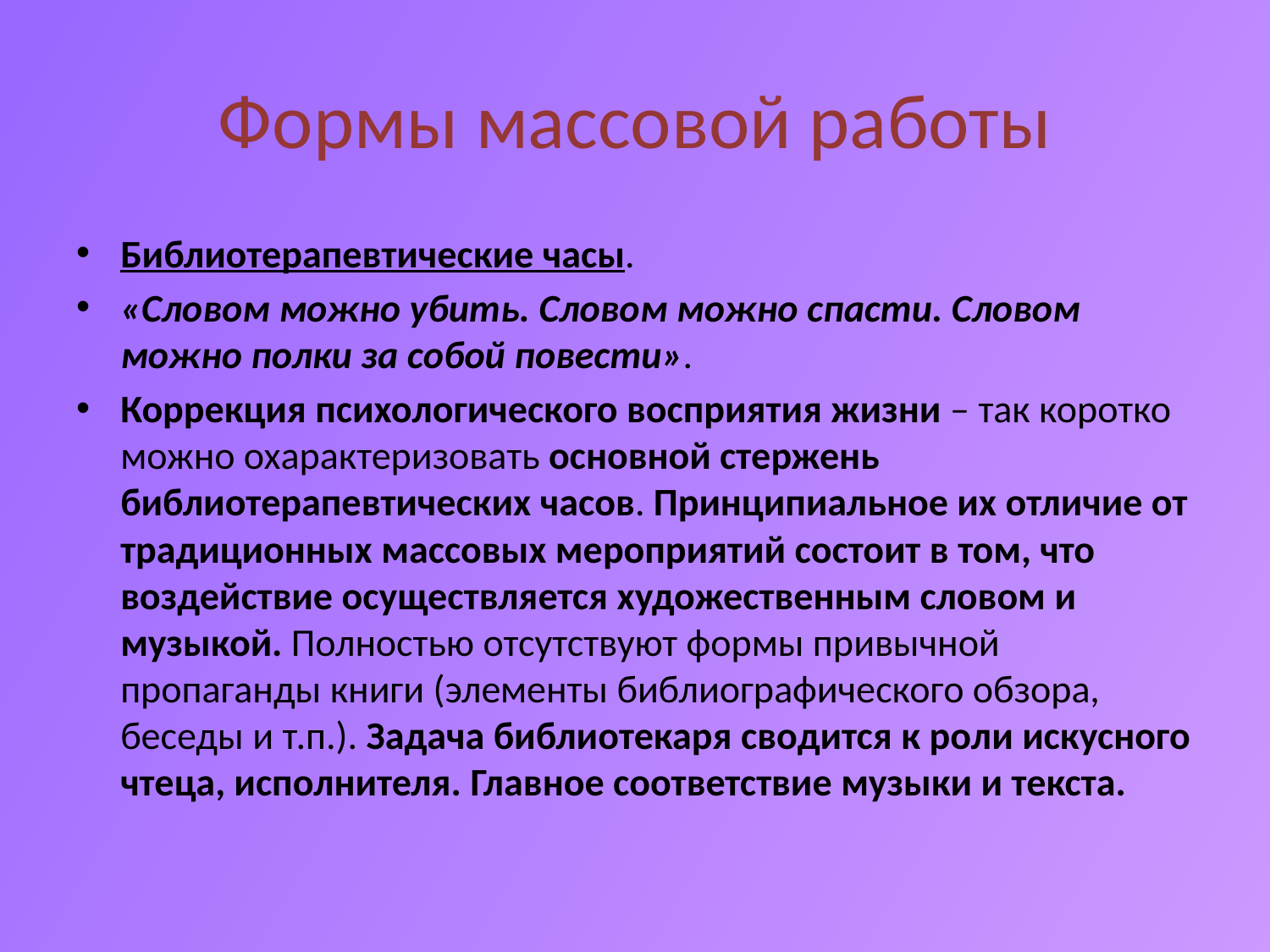

# Формы массовой работы
Библиотерапевтические часы.
«Словом можно убить. Словом можно спасти. Словом можно полки за собой повести».
Коррекция психологического восприятия жизни – так коротко можно охарактеризовать основной стержень библиотерапевтических часов. Принципиальное их отличие от традиционных массовых мероприятий состоит в том, что воздействие осуществляется художественным словом и музыкой. Полностью отсутствуют формы привычной пропаганды книги (элементы библиографического обзора, беседы и т.п.). Задача библиотекаря сводится к роли искусного чтеца, исполнителя. Главное соответствие музыки и текста.